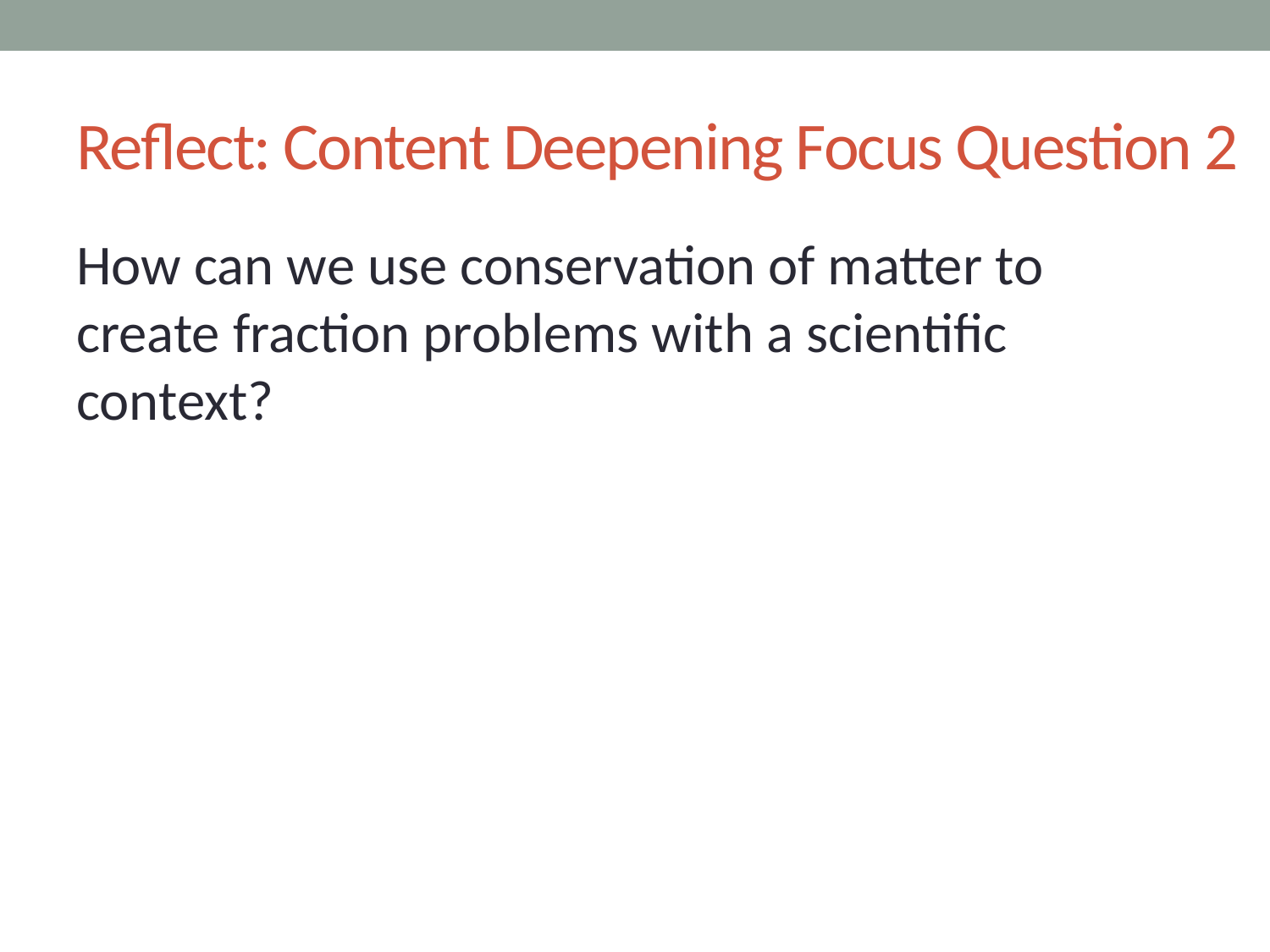

# Reflect: Content Deepening Focus Question 2
How can we use conservation of matter to create fraction problems with a scientific context?